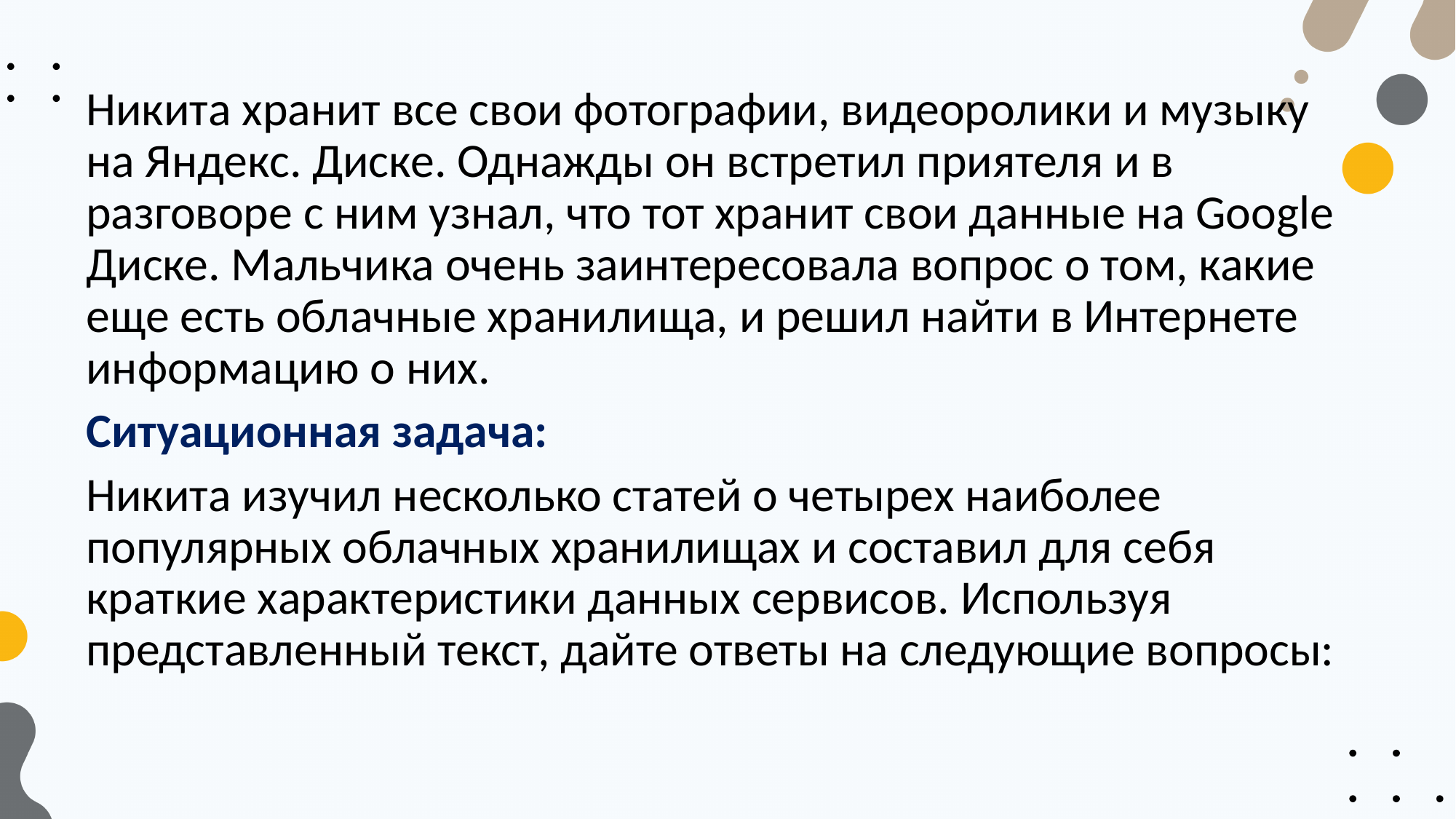

Никита хранит все свои фотографии, видеоролики и музыку на Яндекс. Диске. Однажды он встретил приятеля и в разговоре с ним узнал, что тот хранит свои данные на Google Диске. Мальчика очень заинтересовала вопрос о том, какие еще есть облачные хранилища, и решил найти в Интернете информацию о них.
Ситуационная задача:
Никита изучил несколько статей о четырех наиболее популярных облачных хранилищах и составил для себя краткие характеристики данных сервисов. Используя представленный текст, дайте ответы на следующие вопросы: